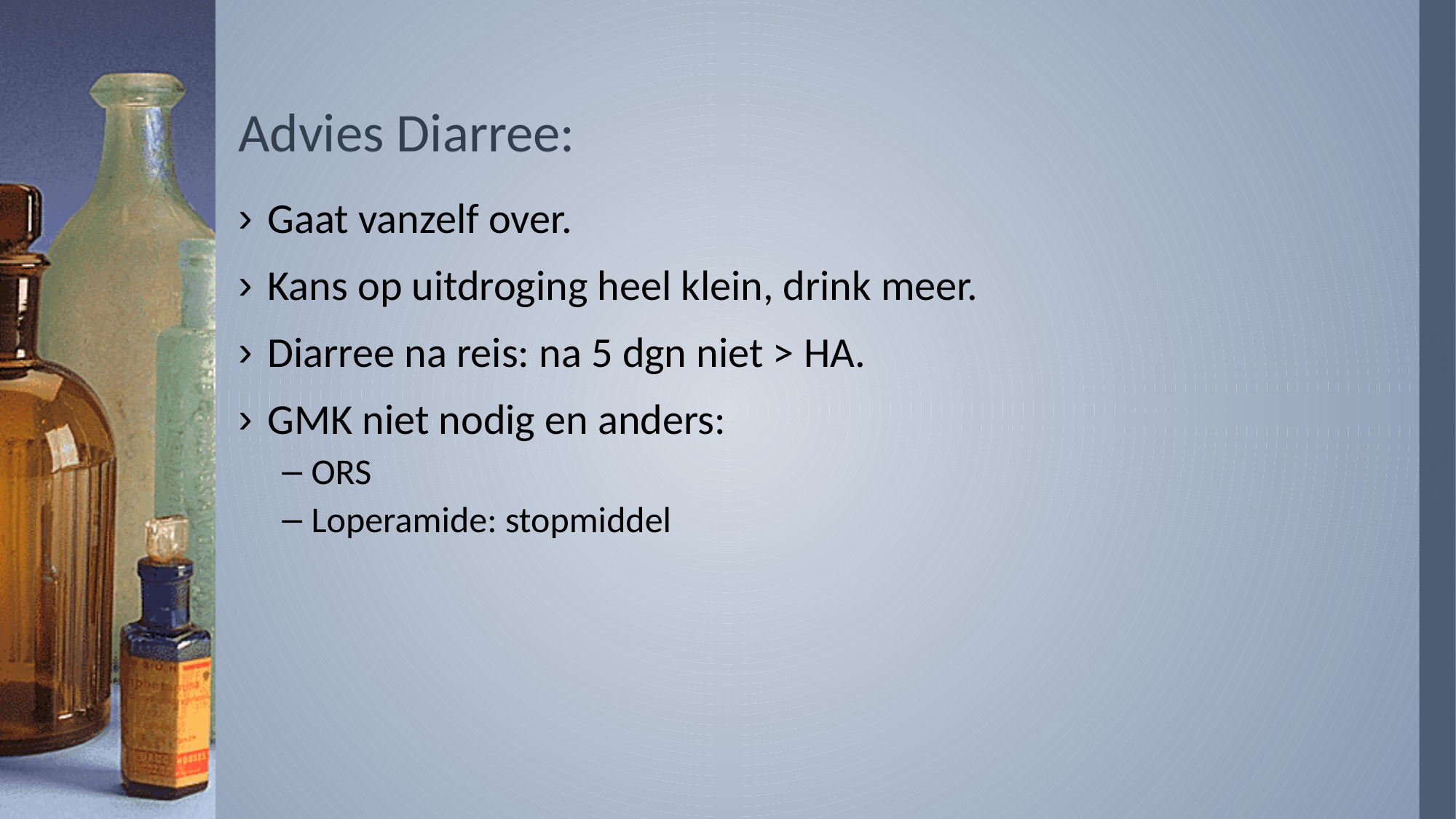

# Advies Diarree:
Gaat vanzelf over.
Kans op uitdroging heel klein, drink meer.
Diarree na reis: na 5 dgn niet > HA.
GMK niet nodig en anders:
ORS
Loperamide: stopmiddel